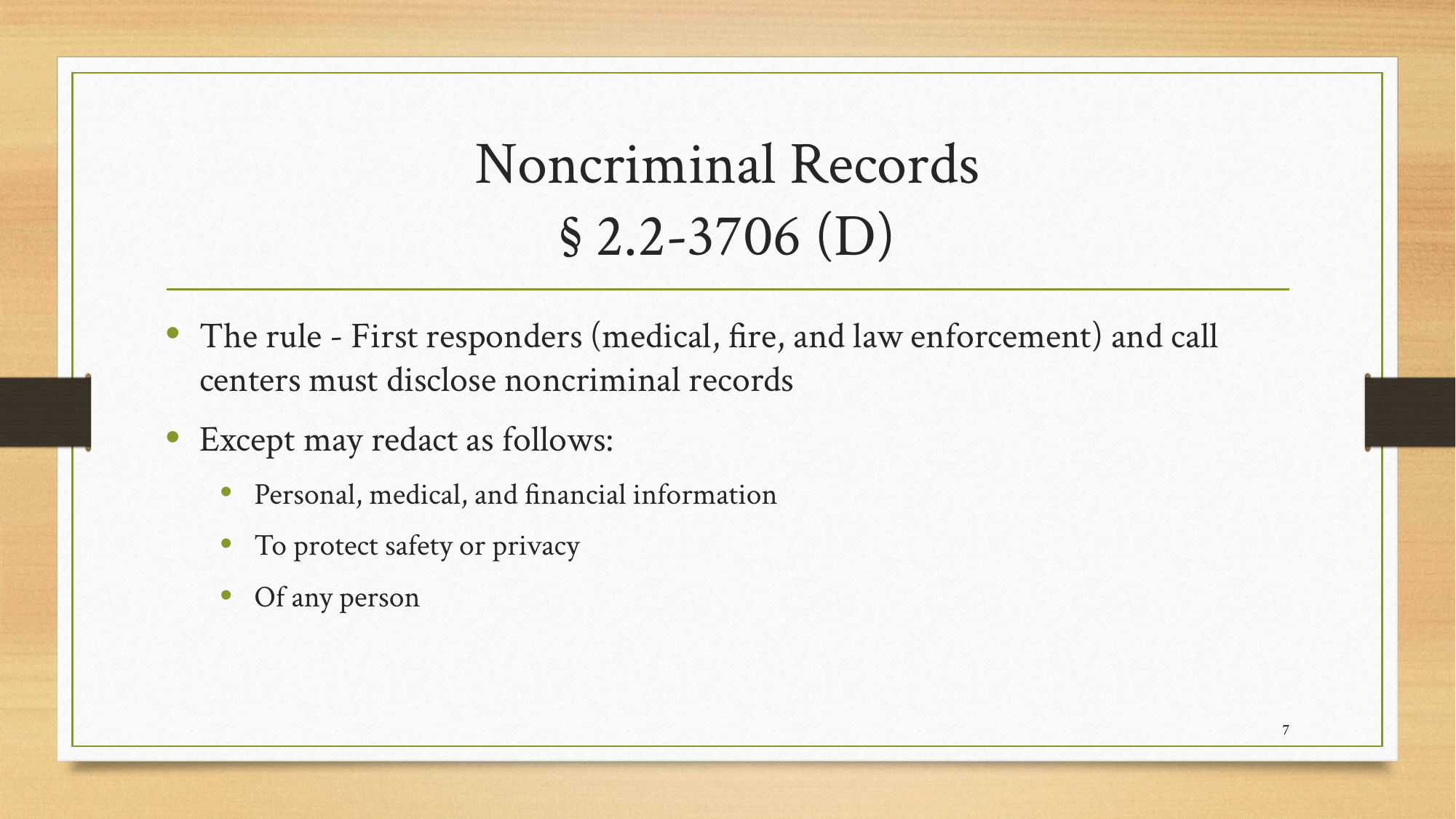

# Noncriminal Records § 2.2-3706 (D)
The rule - First responders (medical, fire, and law enforcement) and call centers must disclose noncriminal records
Except may redact as follows:
Personal, medical, and financial information
To protect safety or privacy
Of any person
7